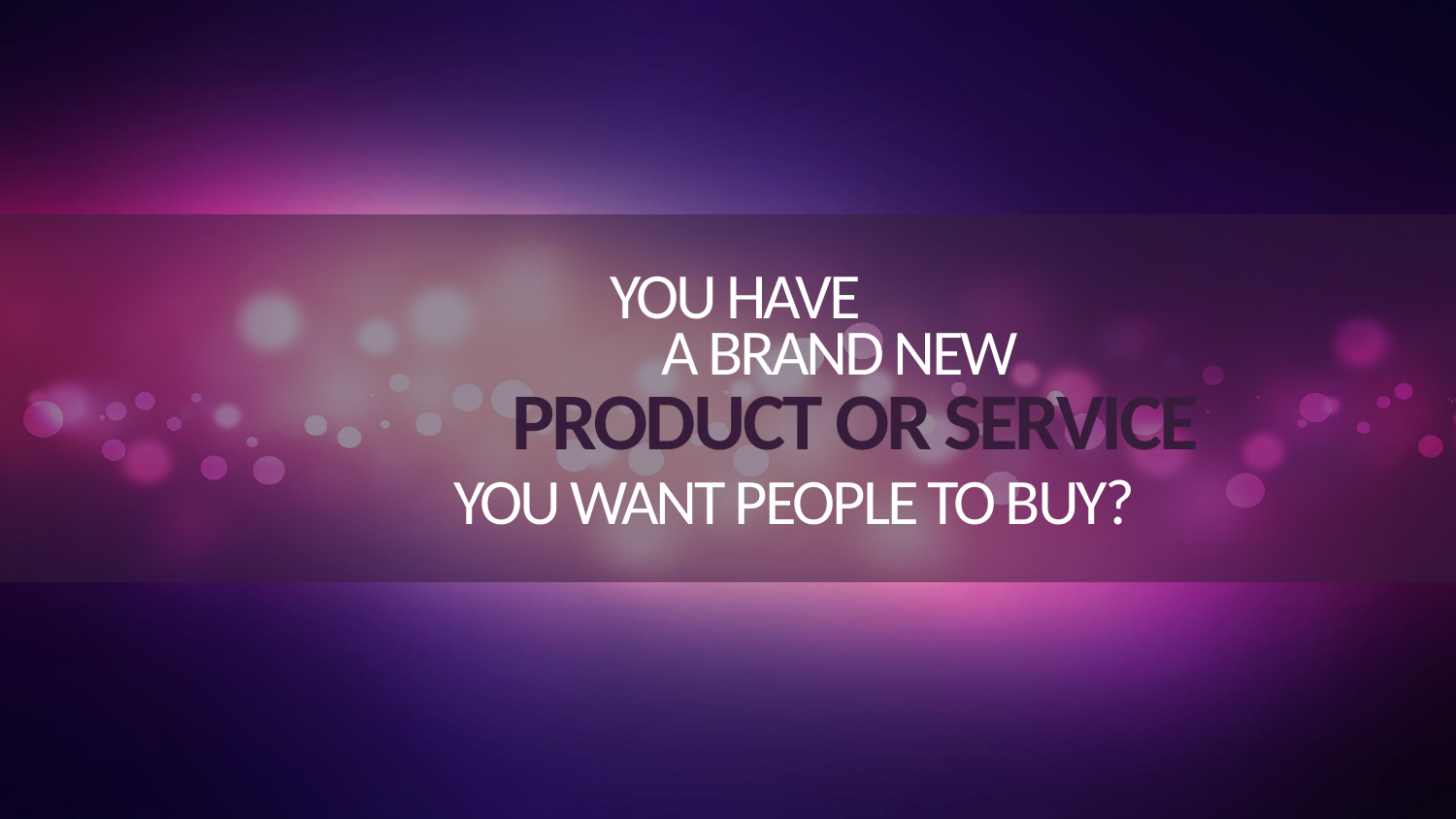

YOU HAVE
A BRAND NEW
PRODUCT OR SERVICE
YOU WANT PEOPLE TO BUY?